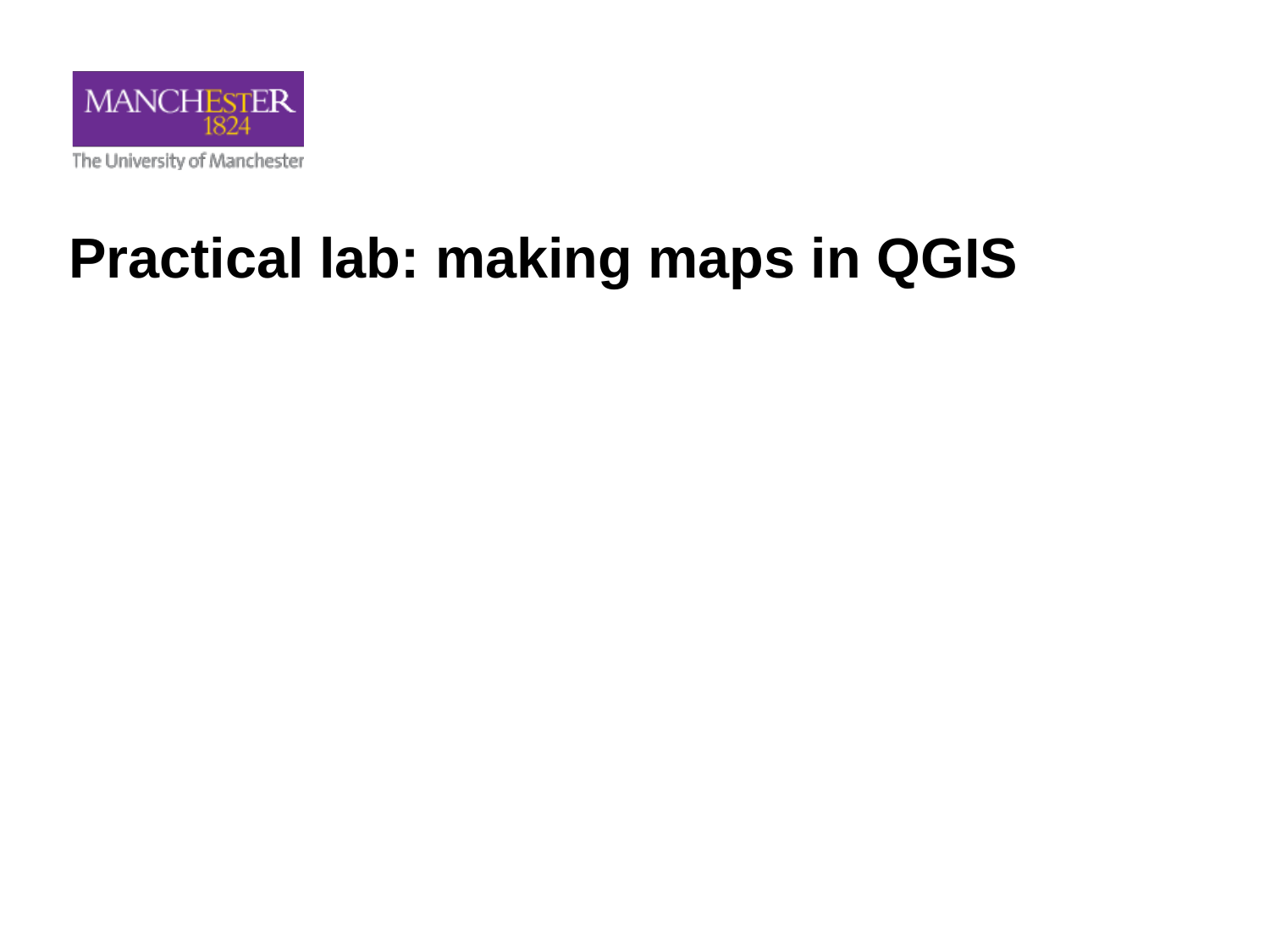

# Practical lab: making maps in QGIS